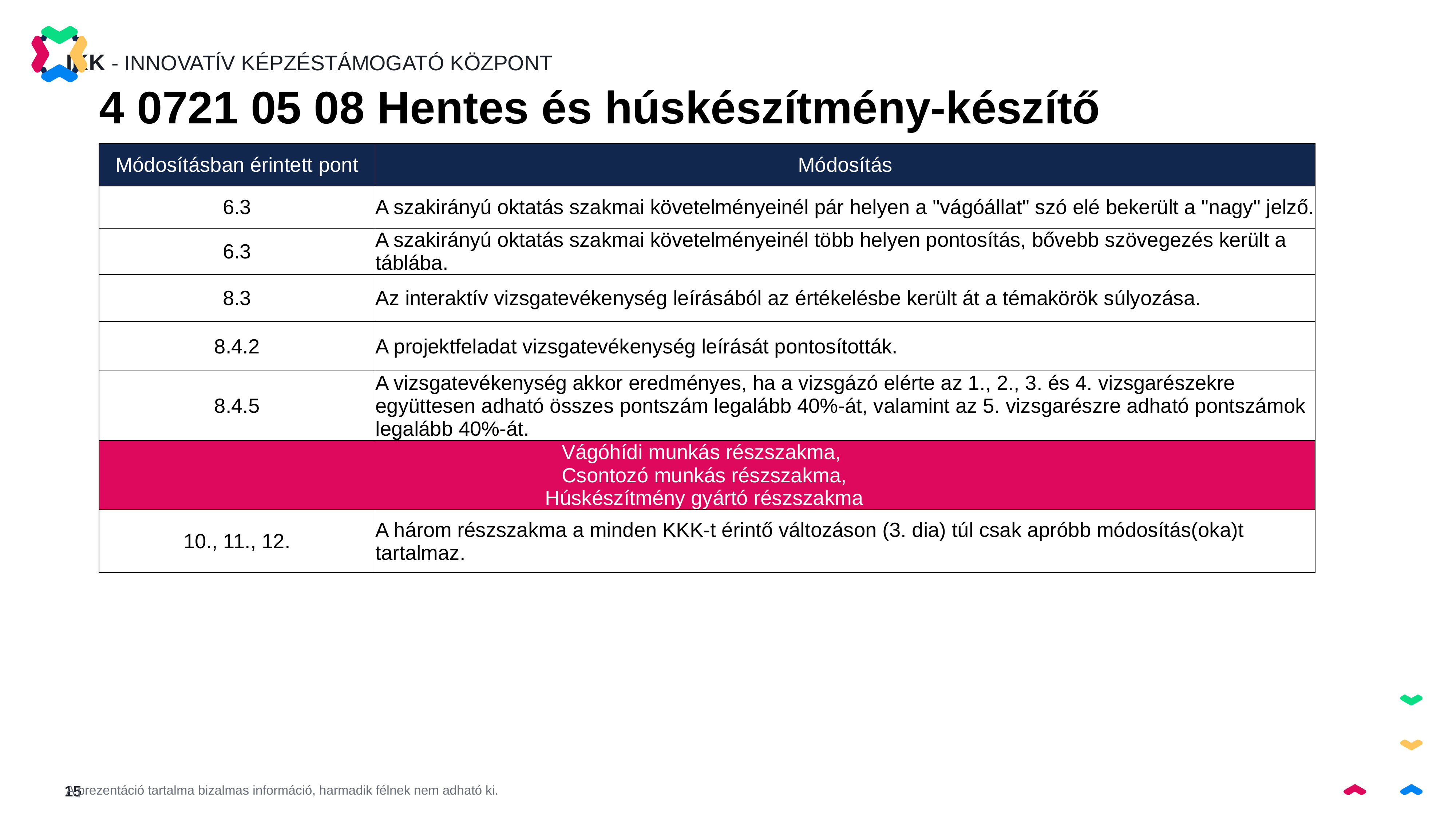

4 0721 05 08 Hentes és húskészítmény-készítő
| Módosításban érintett pont | Módosítás |
| --- | --- |
| 6.3 | A szakirányú oktatás szakmai követelményeinél pár helyen a "vágóállat" szó elé bekerült a "nagy" jelző. |
| 6.3 | A szakirányú oktatás szakmai követelményeinél több helyen pontosítás, bővebb szövegezés került a táblába. |
| 8.3 | Az interaktív vizsgatevékenység leírásából az értékelésbe került át a témakörök súlyozása. |
| 8.4.2 | A projektfeladat vizsgatevékenység leírását pontosították. |
| 8.4.5 | A vizsgatevékenység akkor eredményes, ha a vizsgázó elérte az 1., 2., 3. és 4. vizsgarészekre együttesen adható összes pontszám legalább 40%-át, valamint az 5. vizsgarészre adható pontszámok legalább 40%-át. |
| Vágóhídi munkás részszakma, Csontozó munkás részszakma, Húskészítmény gyártó részszakma |  |
| 10., 11., 12. | A három részszakma a minden KKK-t érintő változáson (3. dia) túl csak apróbb módosítás(oka)t tartalmaz. |